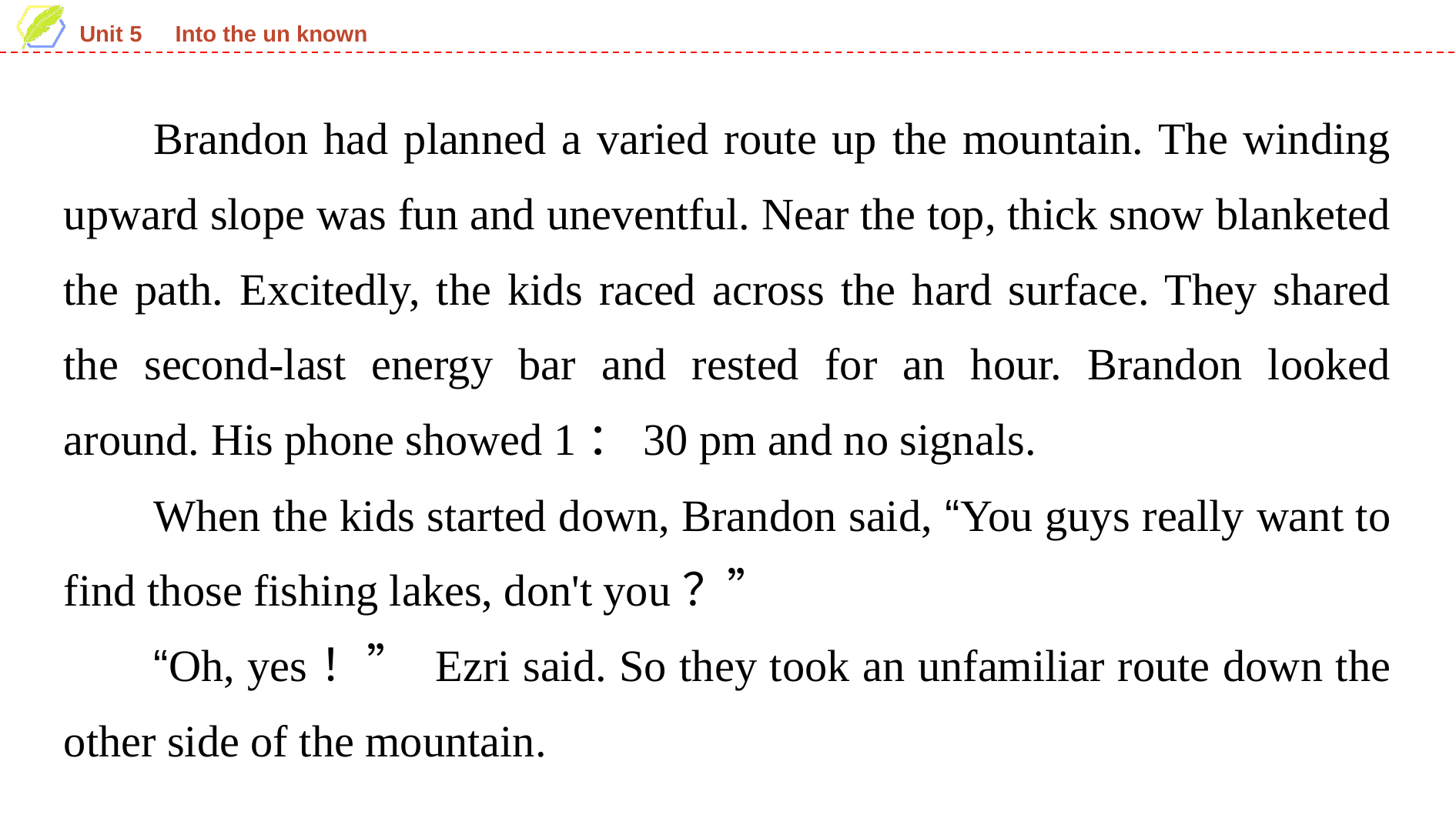

Brandon had planned a varied route up the mountain. The winding upward slope was fun and uneventful. Near the top, thick snow blanketed the path. Excitedly, the kids raced across the hard surface. They shared the second-last energy bar and rested for an hour. Brandon looked around. His phone showed 1：30 pm and no signals.
When the kids started down, Brandon said, “You guys really want to find those fishing lakes, don't you？”
“Oh, yes！” Ezri said. So they took an unfamiliar route down the other side of the mountain.